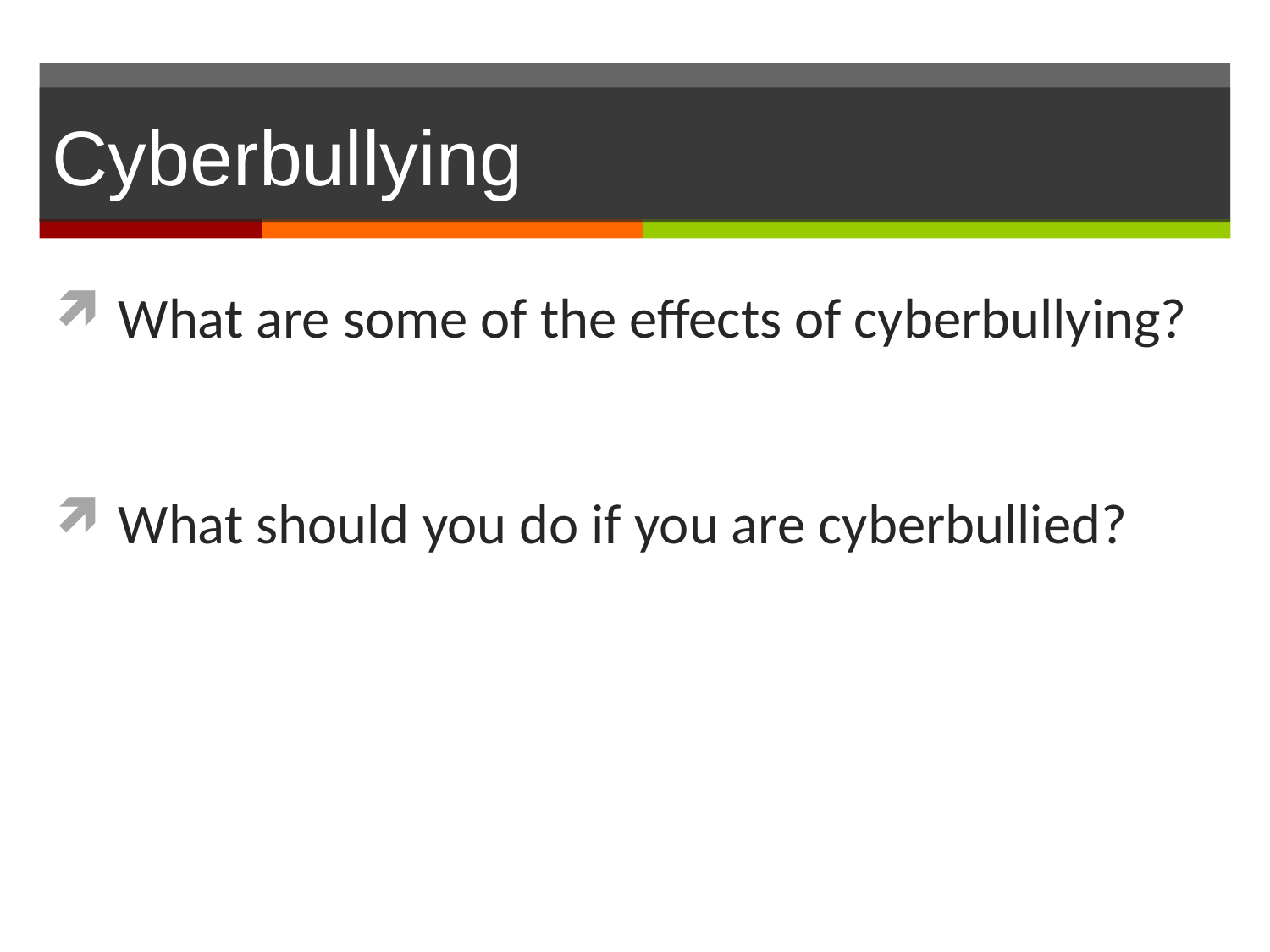

# Cyberbullying
What are some of the effects of cyberbullying?

What should you do if you are cyberbullied?